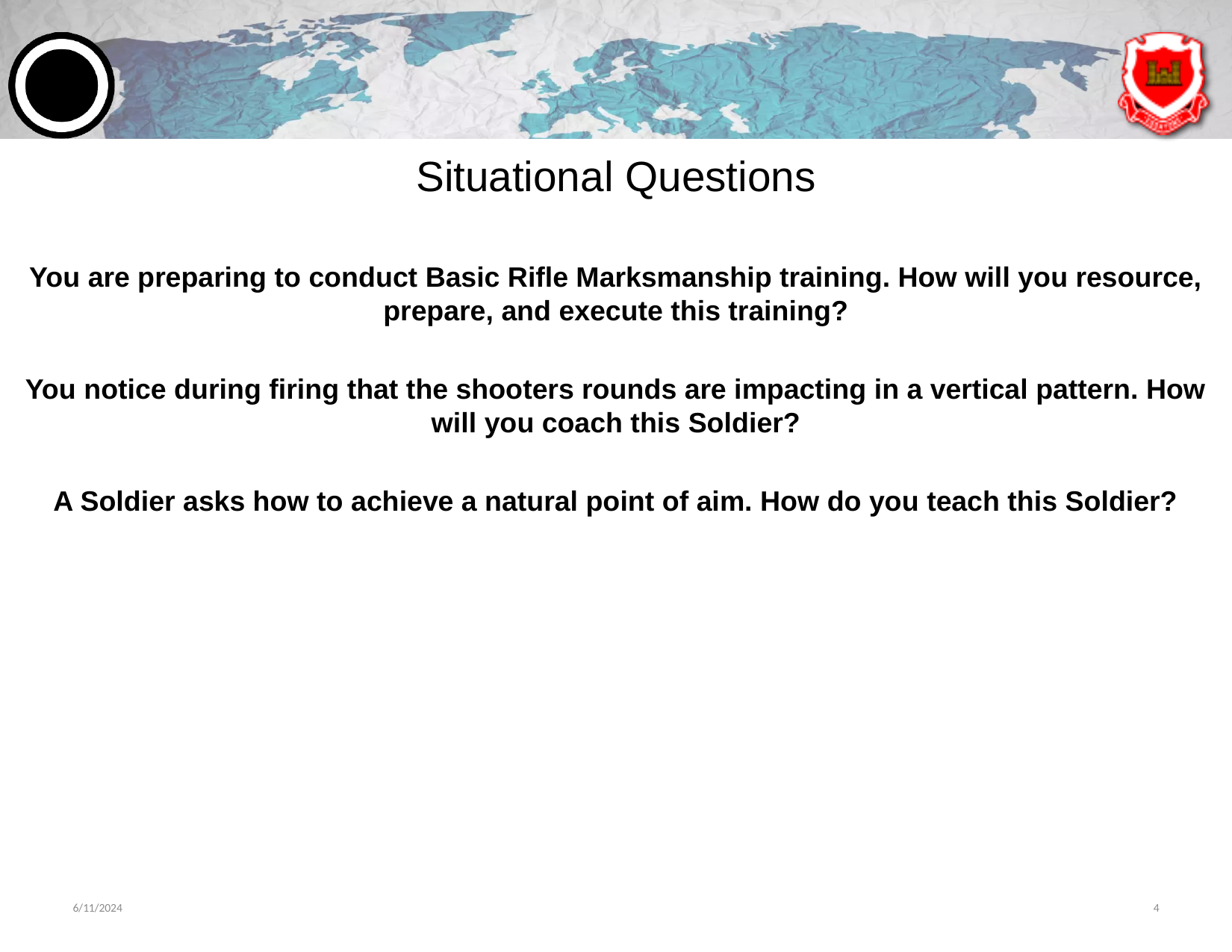

# Situational Questions
You are preparing to conduct Basic Rifle Marksmanship training. How will you resource, prepare, and execute this training?

You notice during firing that the shooters rounds are impacting in a vertical pattern. How will you coach this Soldier?

A Soldier asks how to achieve a natural point of aim. How do you teach this Soldier?
6/11/2024
4